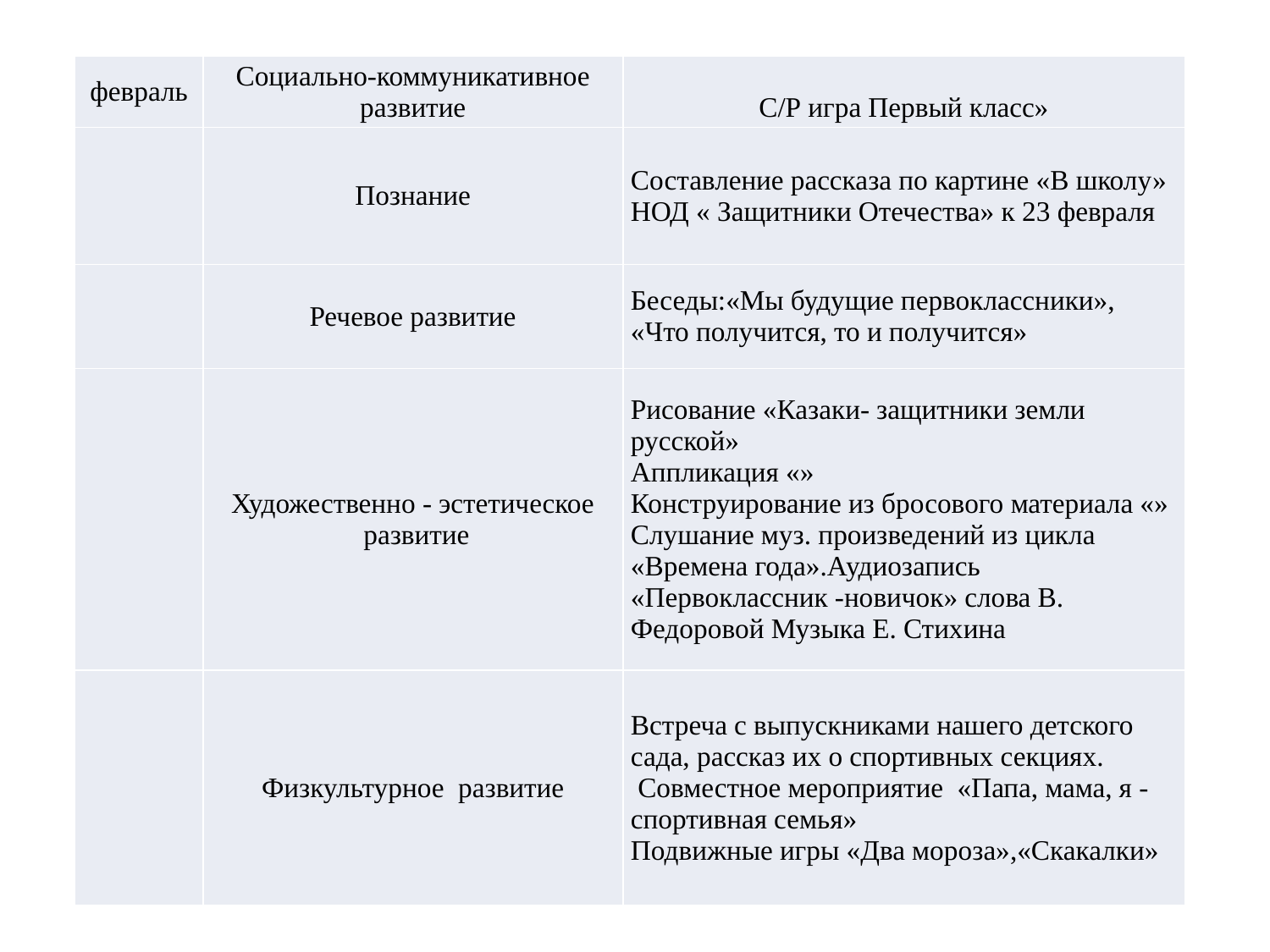

| февраль | Социально-коммуникативное развитие | С/Р игра Первый класс» |
| --- | --- | --- |
|  | Познание | Составление рассказа по картине «В школу» НОД « Защитники Отечества» к 23 февраля |
|  | Речевое развитие | Беседы:«Мы будущие первоклассники», «Что получится, то и получится» |
|  | Художественно - эстетическое  развитие | Рисование «Казаки- защитники земли русской» Аппликация «» Конструирование из бросового материала «» Слушание муз. произведений из цикла «Времена года».Аудиозапись «Первоклассник -новичок» слова В. Федоровой Музыка Е. Стихина |
|  | Физкультурное  развитие | Встреча с выпускниками нашего детского сада, рассказ их о спортивных секциях. Совместное мероприятие «Папа, мама, я - спортивная семья» Подвижные игры «Два мороза»,«Скакалки» |